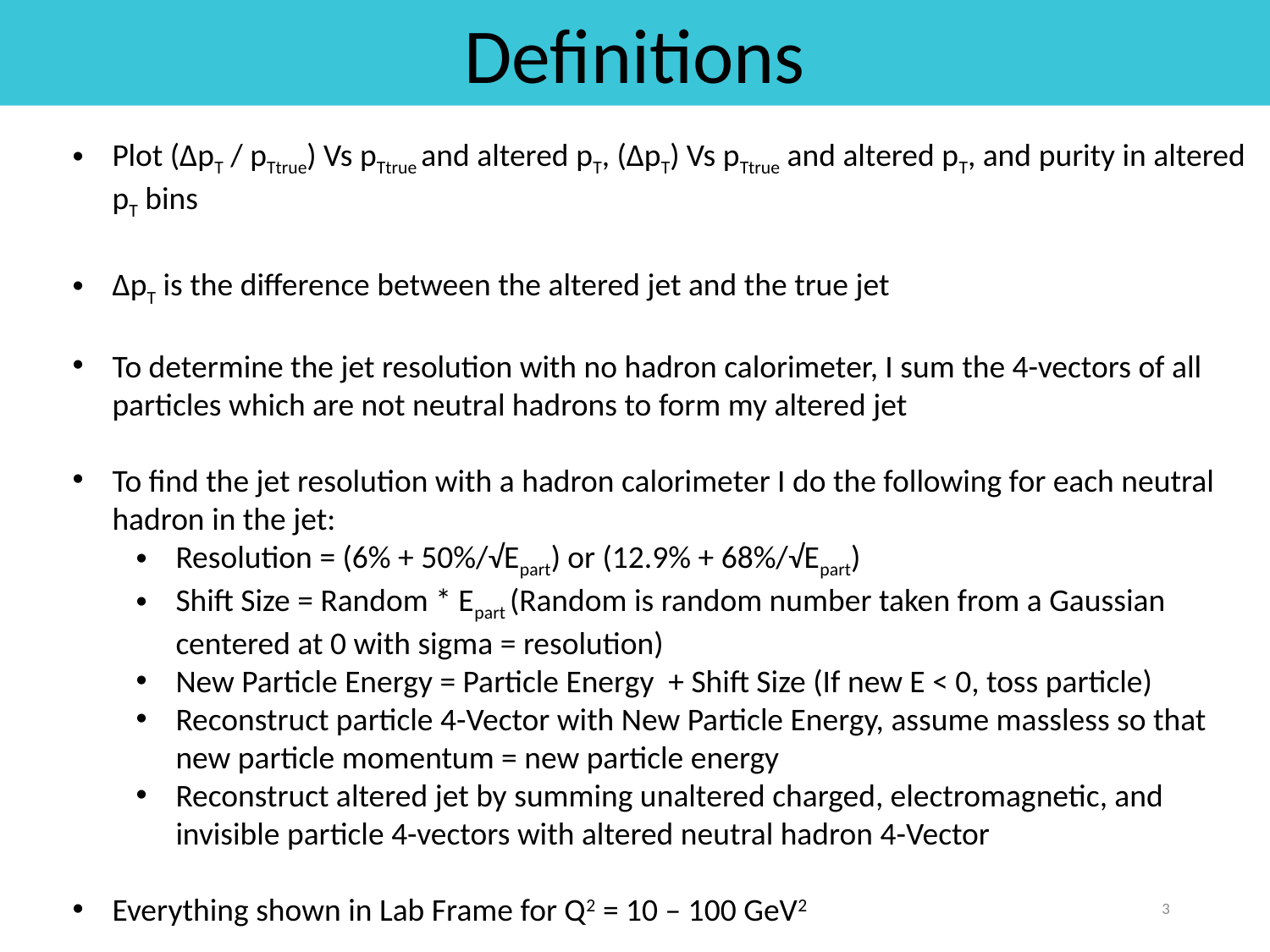

Definitions
Plot (∆pT / pTtrue) Vs pTtrue and altered pT, (∆pT) Vs pTtrue and altered pT, and purity in altered pT bins

∆pT is the difference between the altered jet and the true jet

To determine the jet resolution with no hadron calorimeter, I sum the 4-vectors of all particles which are not neutral hadrons to form my altered jet

To find the jet resolution with a hadron calorimeter I do the following for each neutral hadron in the jet:
Resolution = (6% + 50%/√Epart) or (12.9% + 68%/√Epart)
Shift Size = Random * Epart (Random is random number taken from a Gaussian centered at 0 with sigma = resolution)
New Particle Energy = Particle Energy  + Shift Size (If new E < 0, toss particle)
Reconstruct particle 4-Vector with New Particle Energy, assume massless so that new particle momentum = new particle energy
Reconstruct altered jet by summing unaltered charged, electromagnetic, and invisible particle 4-vectors with altered neutral hadron 4-Vector

Everything shown in Lab Frame for Q2 = 10 – 100 GeV2
3